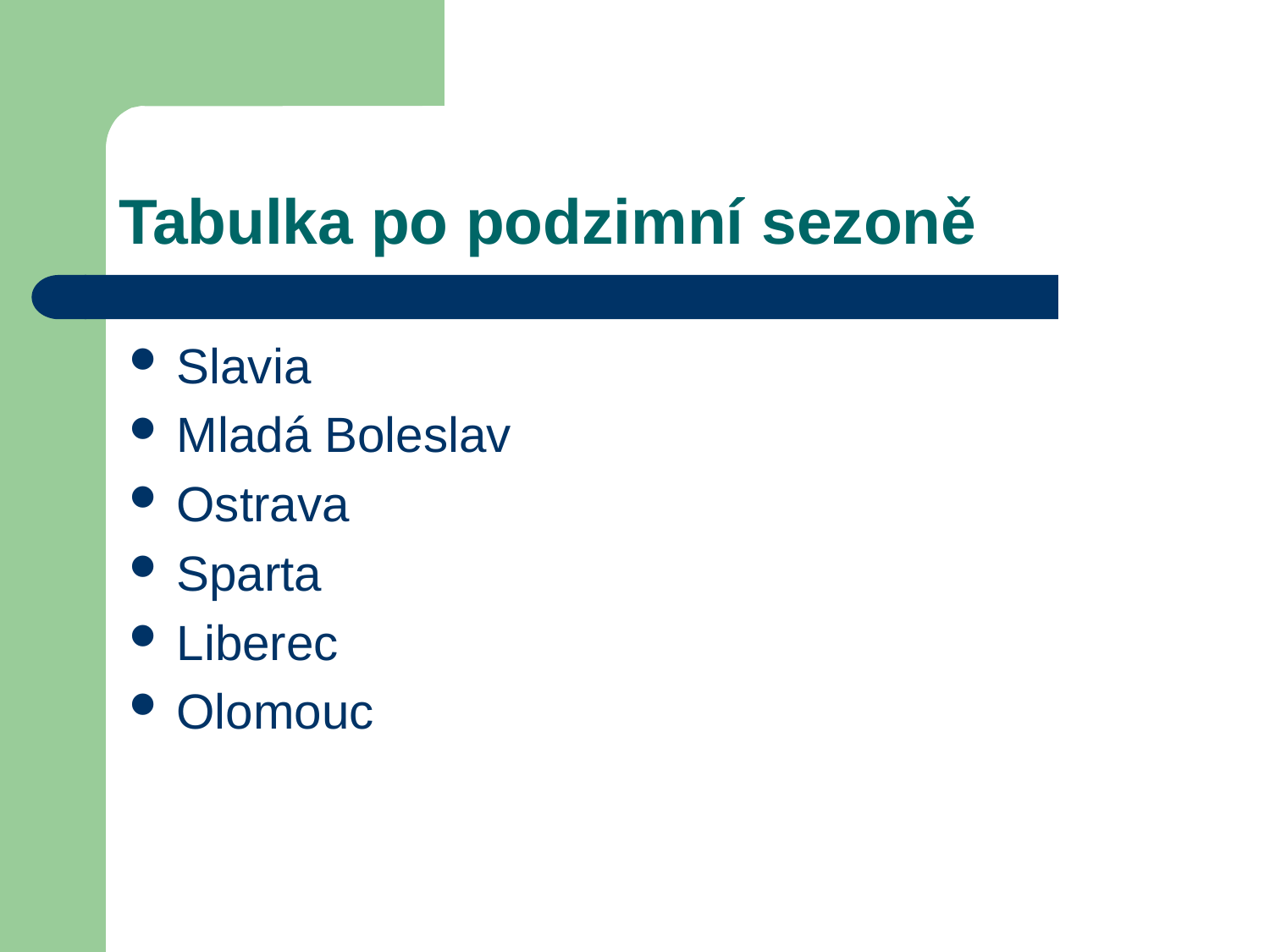

# Tabulka po podzimní sezoně
Slavia
Mladá Boleslav
Ostrava
Sparta
Liberec
Olomouc